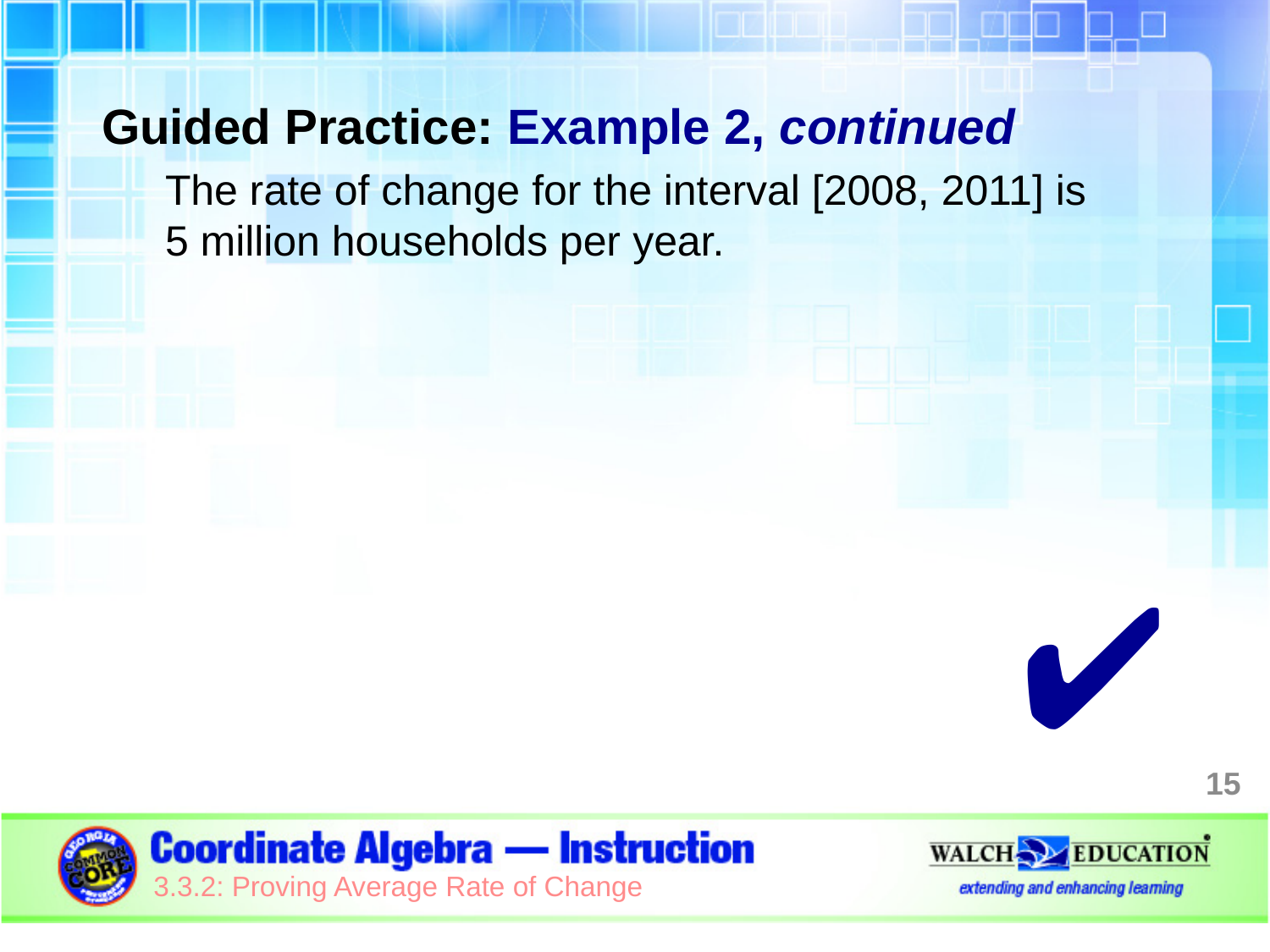

Guided Practice: Example 2, continued
The rate of change for the interval [2008, 2011] is 5 million households per year.
✔
15
3.3.2: Proving Average Rate of Change